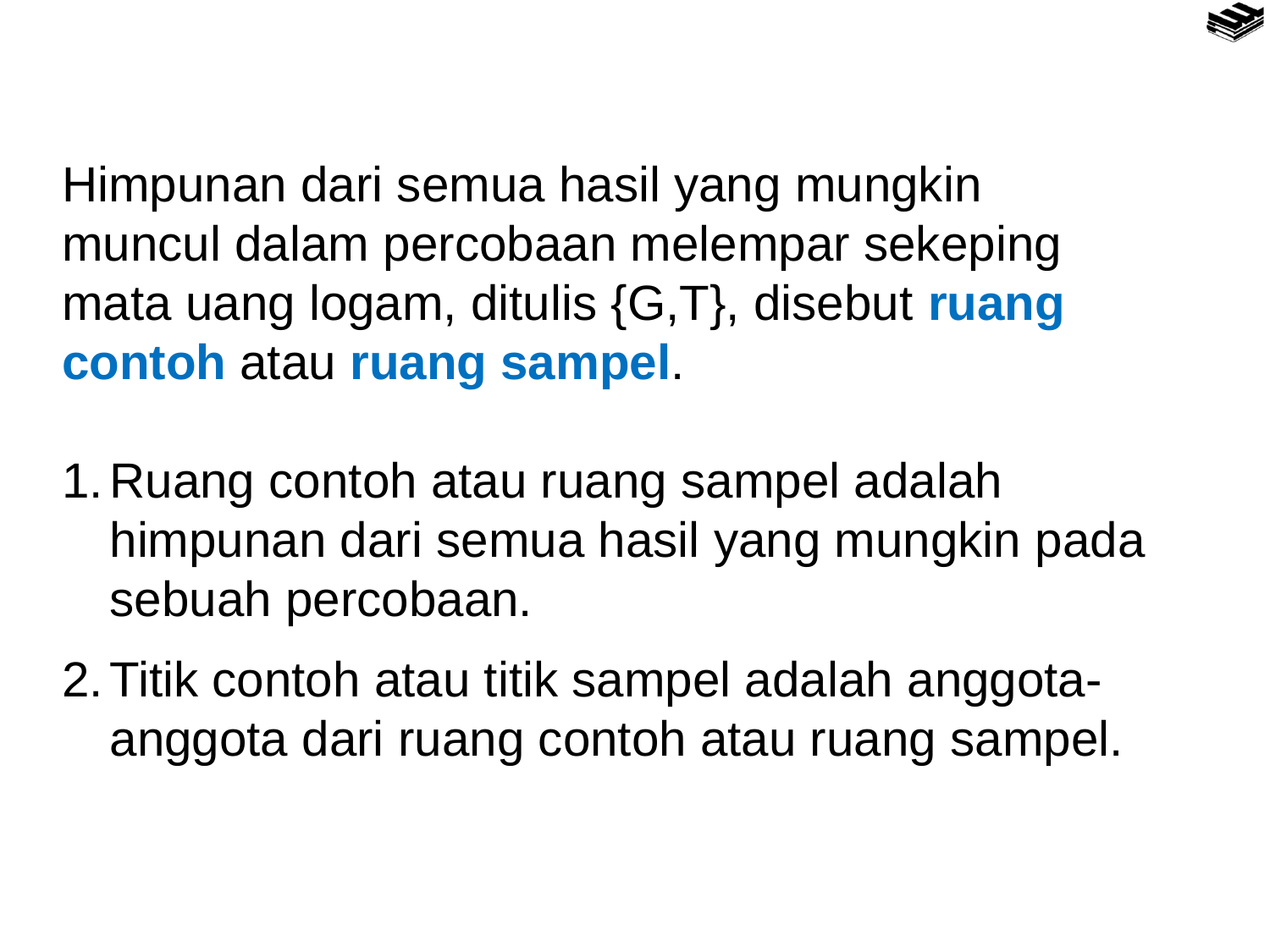

Himpunan dari semua hasil yang mungkin muncul dalam percobaan melempar sekeping mata uang logam, ditulis {G,T}, disebut ruang contoh atau ruang sampel.
Ruang contoh atau ruang sampel adalah himpunan dari semua hasil yang mungkin pada sebuah percobaan.
Titik contoh atau titik sampel adalah anggota-anggota dari ruang contoh atau ruang sampel.